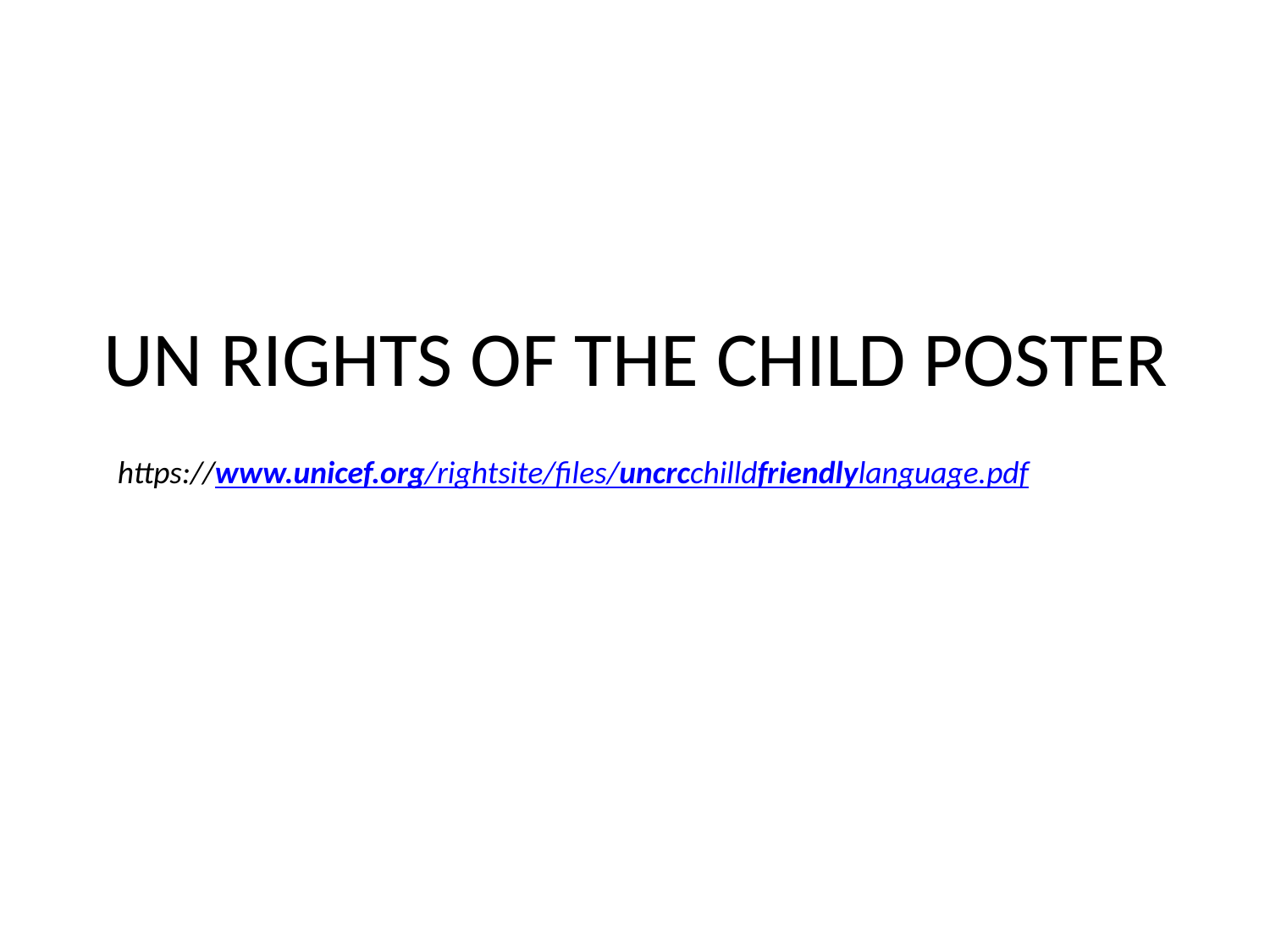

# UN RIGHTS OF THE CHILD POSTER
https://www.unicef.org/rightsite/files/uncrcchilldfriendlylanguage.pdf